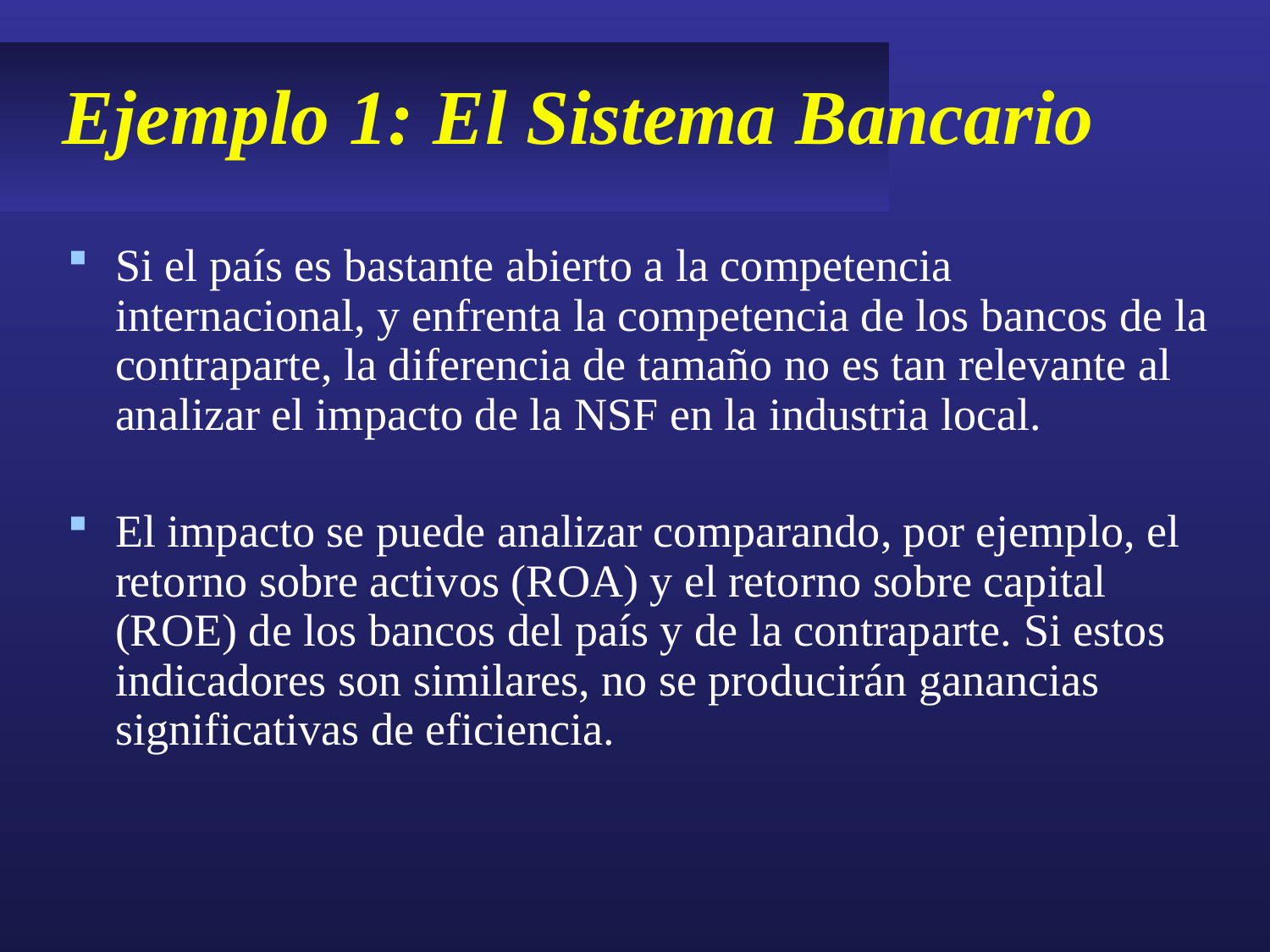

# Ejemplo 1: El Sistema Bancario

Si el país es bastante abierto a la competencia internacional, y enfrenta la competencia de los bancos de la contraparte, la diferencia de tamaño no es tan relevante al analizar el impacto de la NSF en la industria local.

El impacto se puede analizar comparando, por ejemplo, el retorno sobre activos (ROA) y el retorno sobre capital (ROE) de los bancos del país y de la contraparte. Si estos indicadores son similares, no se producirán ganancias significativas de eficiencia.